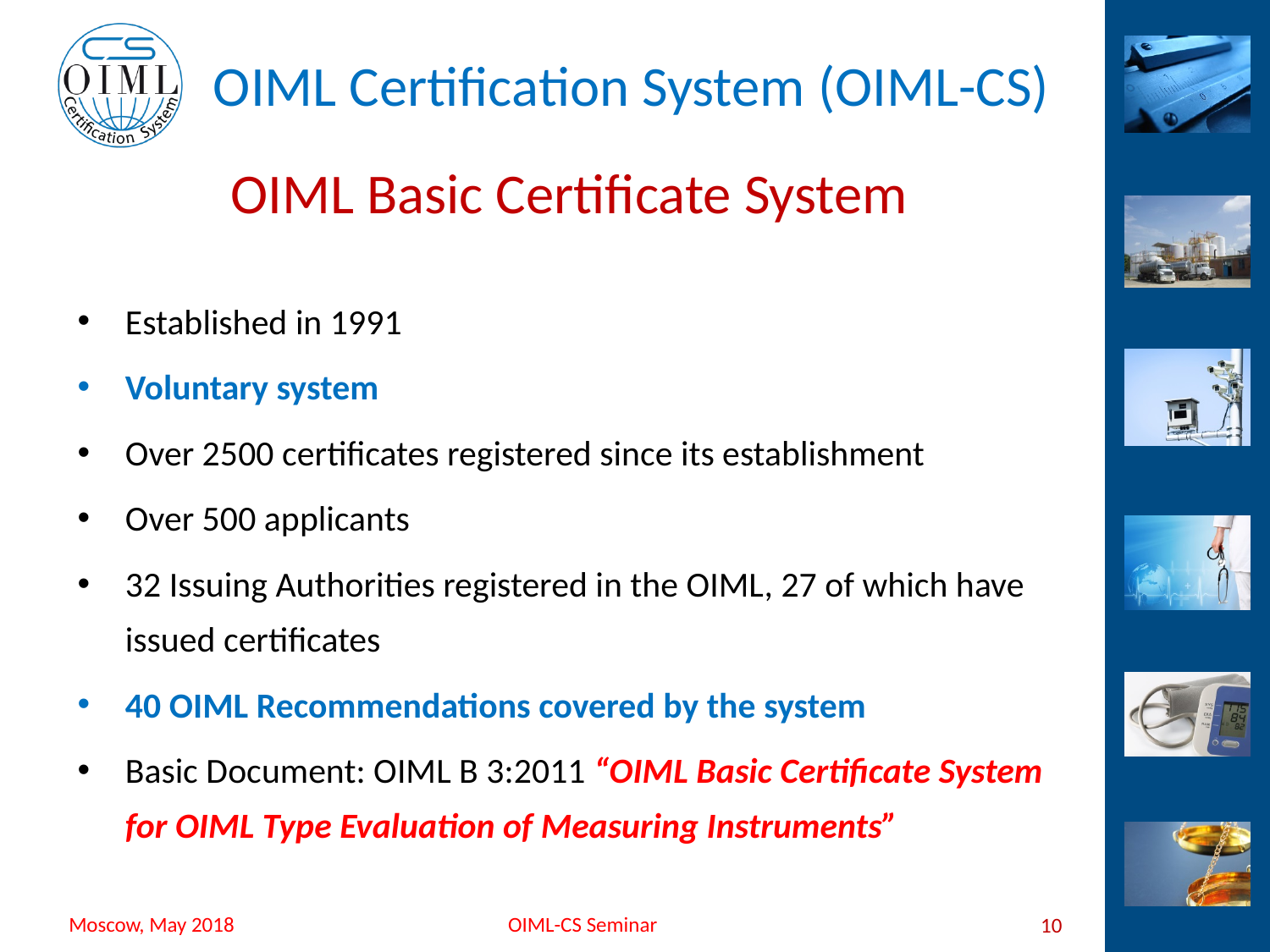

# OIML Basic Certificate System
Established in 1991
Voluntary system
Over 2500 certificates registered since its establishment
Over 500 applicants
32 Issuing Authorities registered in the OIML, 27 of which have issued certificates
40 OIML Recommendations covered by the system
Basic Document: OIML B 3:2011 “OIML Basic Certificate System for OIML Type Evaluation of Measuring Instruments”
10